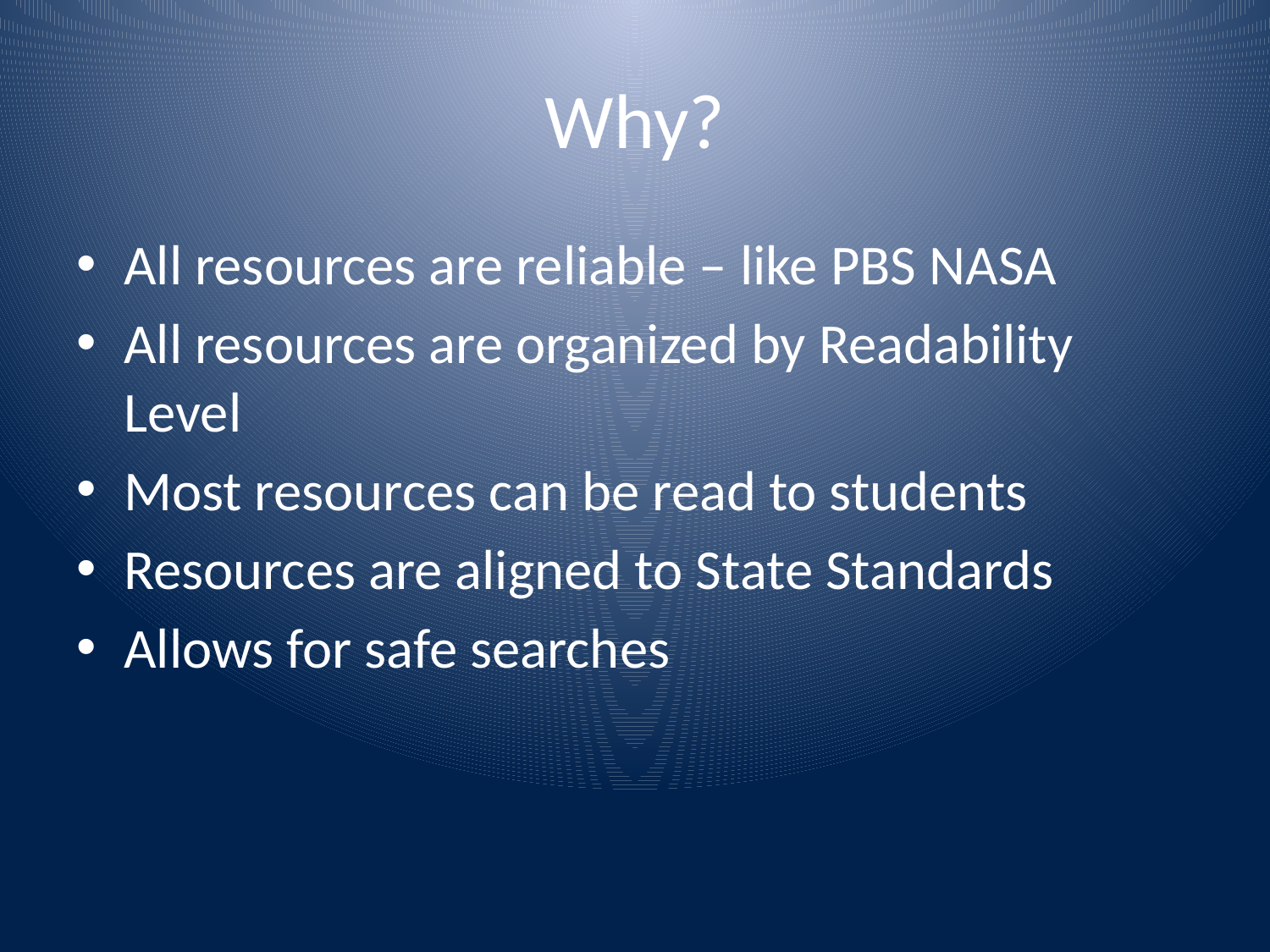

# Why?
All resources are reliable – like PBS NASA
All resources are organized by Readability Level
Most resources can be read to students
Resources are aligned to State Standards
Allows for safe searches